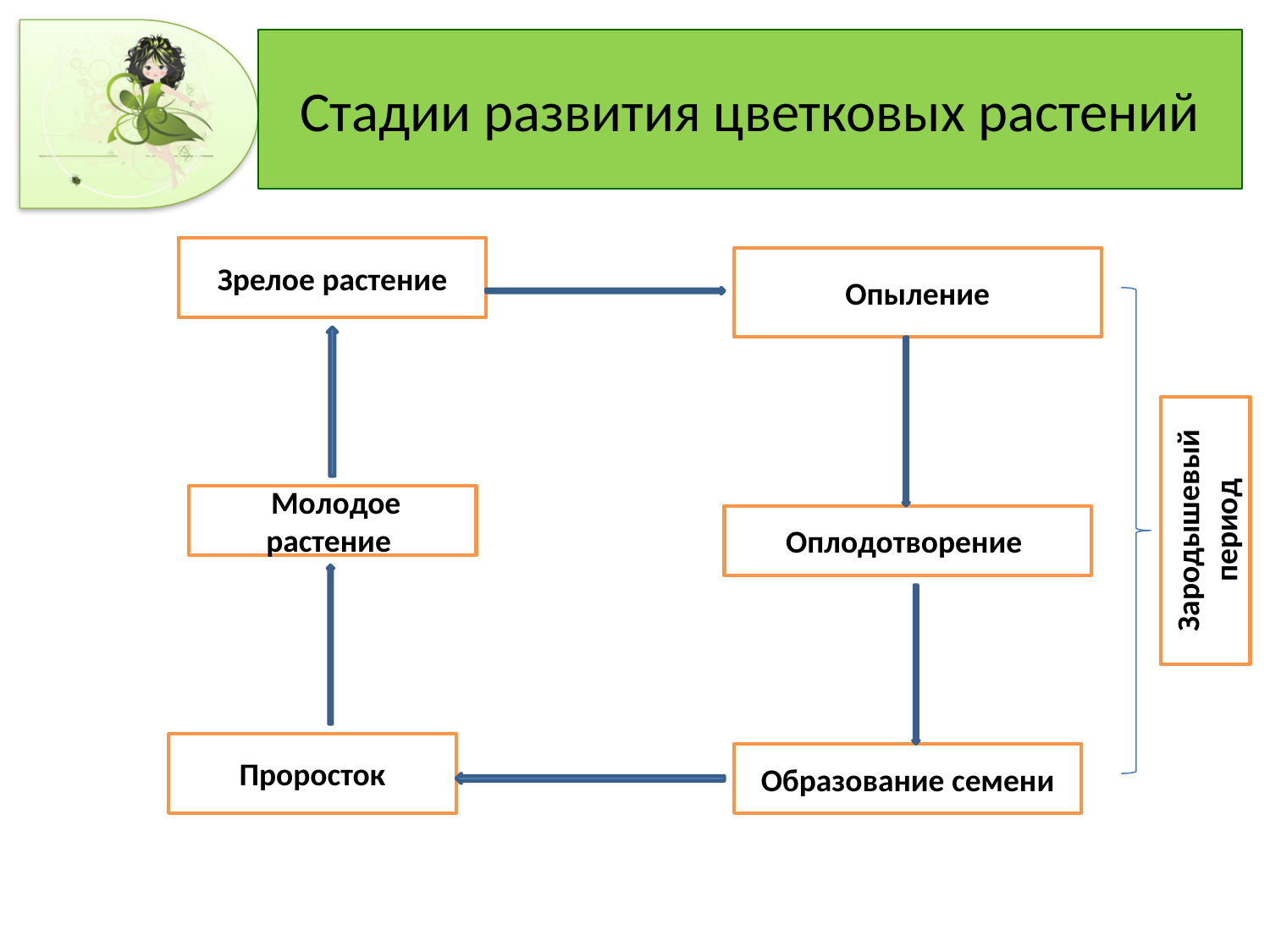

# Стадии развития цветковых растений
Зрелое растение
Опыление

Зародышевый период
 Молодое растение
Оплодотворение

Проросток
Образование семени